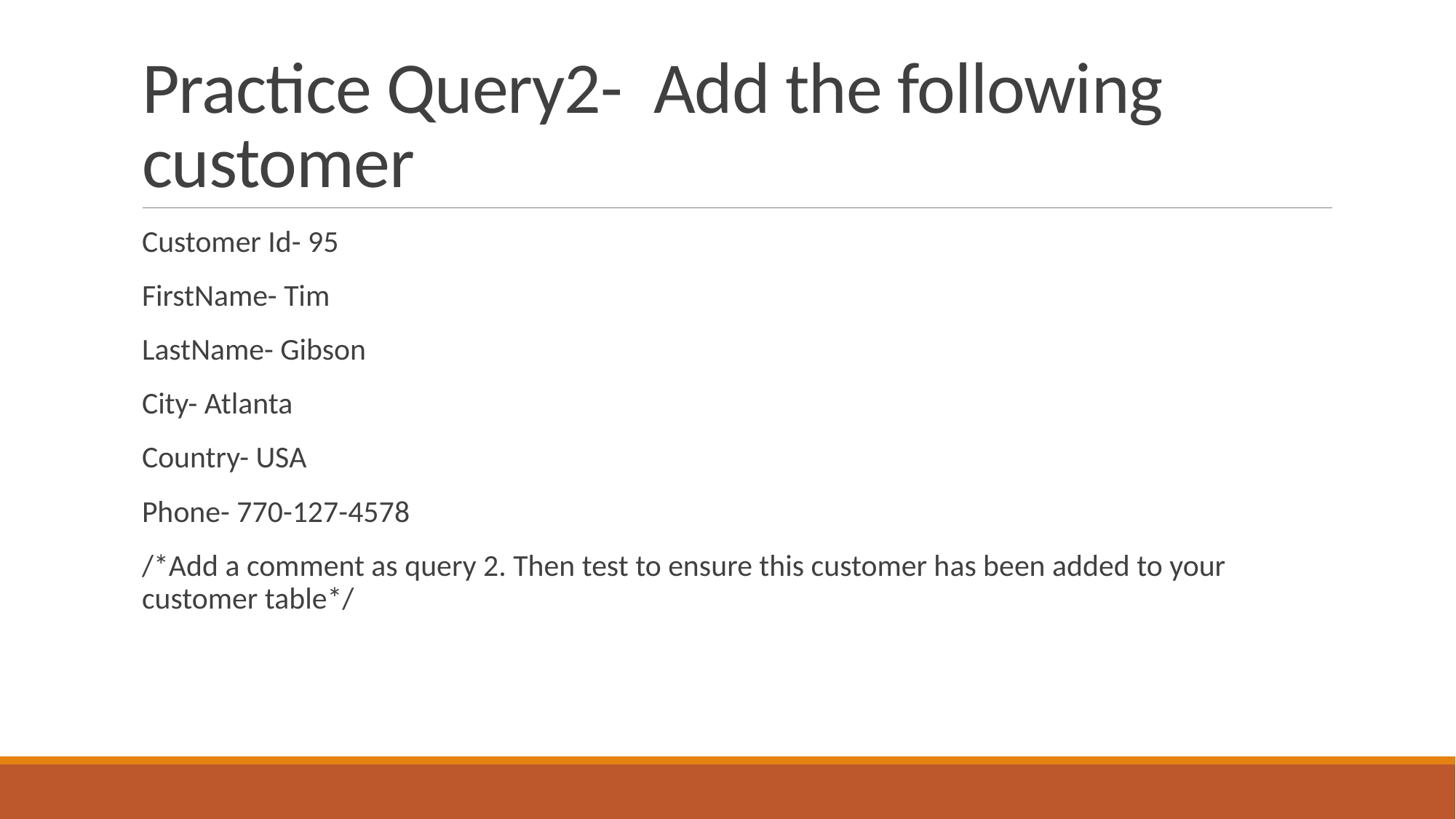

# Practice Query2-  Add the following customer
Customer Id- 95
FirstName- Tim
LastName- Gibson
City- Atlanta
Country- USA
Phone- 770-127-4578
/*Add a comment as query 2. Then test to ensure this customer has been added to your customer table*/